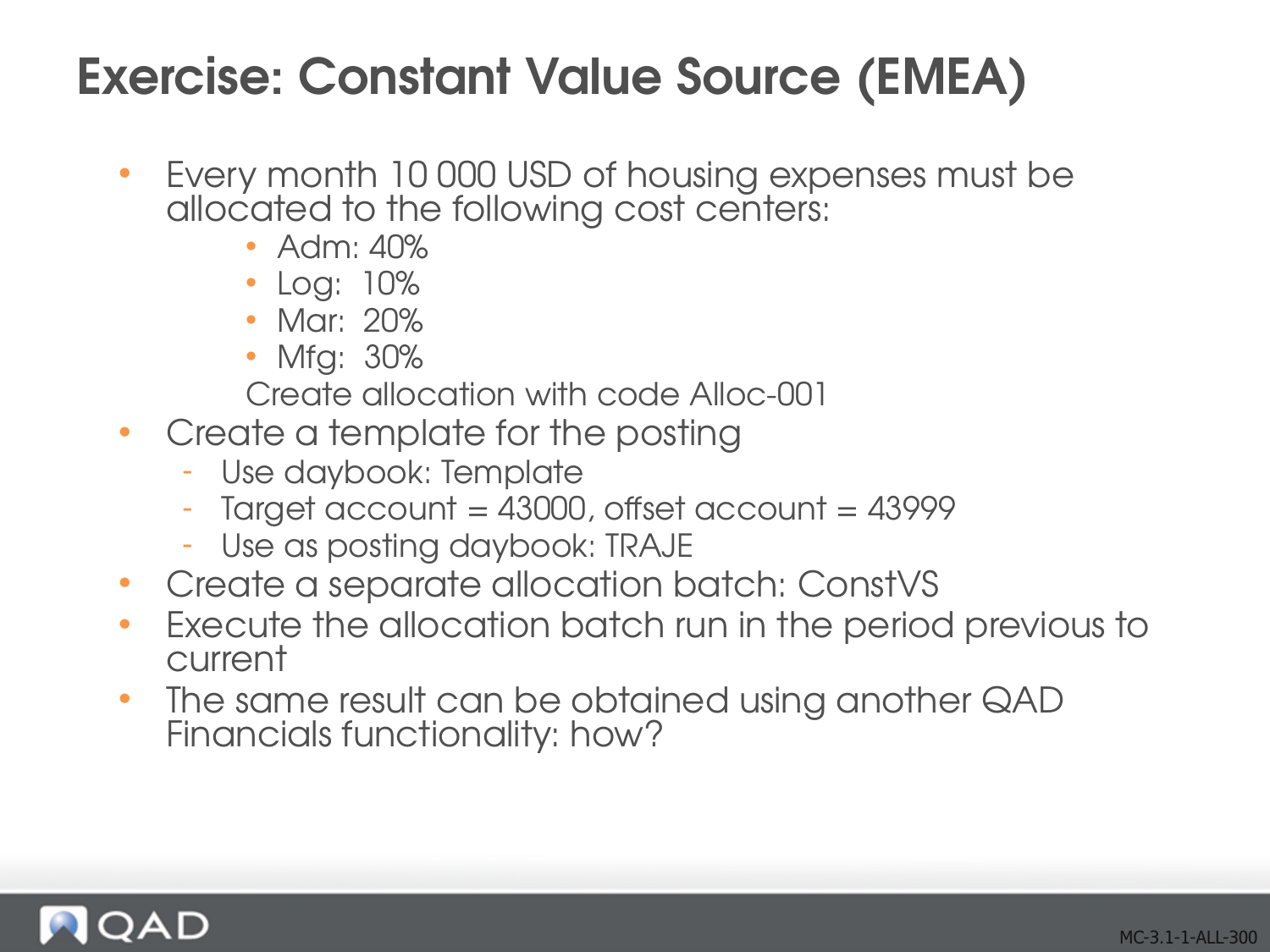

# Exercise: Constant Value Source (EMEA)
Every month 10 000 USD of housing expenses must be allocated to the following cost centers:
Adm: 40%
Log:  10%
Mar:  20%
Mfg:  30%
Create allocation with code Alloc-001
Create a template for the posting
Use daybook: Template
Target account = 43000, offset account = 43999
Use as posting daybook: TRAJE
Create a separate allocation batch: ConstVS
Execute the allocation batch run in the period previous to current
The same result can be obtained using another QAD Financials functionality: how?
MC-3.1-1-ALL-300